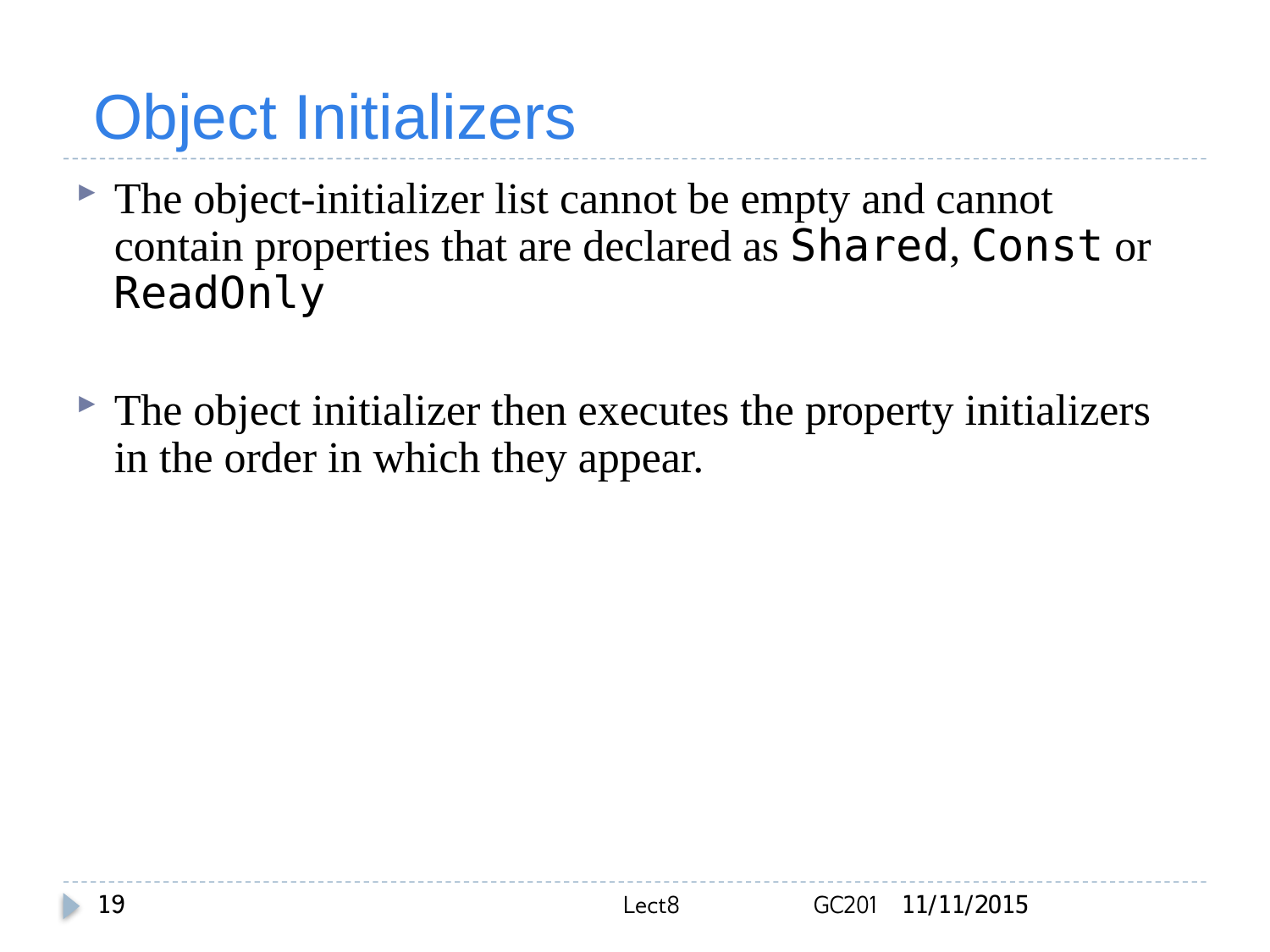

# Object Initializers
The object-initializer list cannot be empty and cannot contain properties that are declared as Shared, Const or ReadOnly

The object initializer then executes the property initializers in the order in which they appear.
19
Lect8                  GC201
11/11/2015